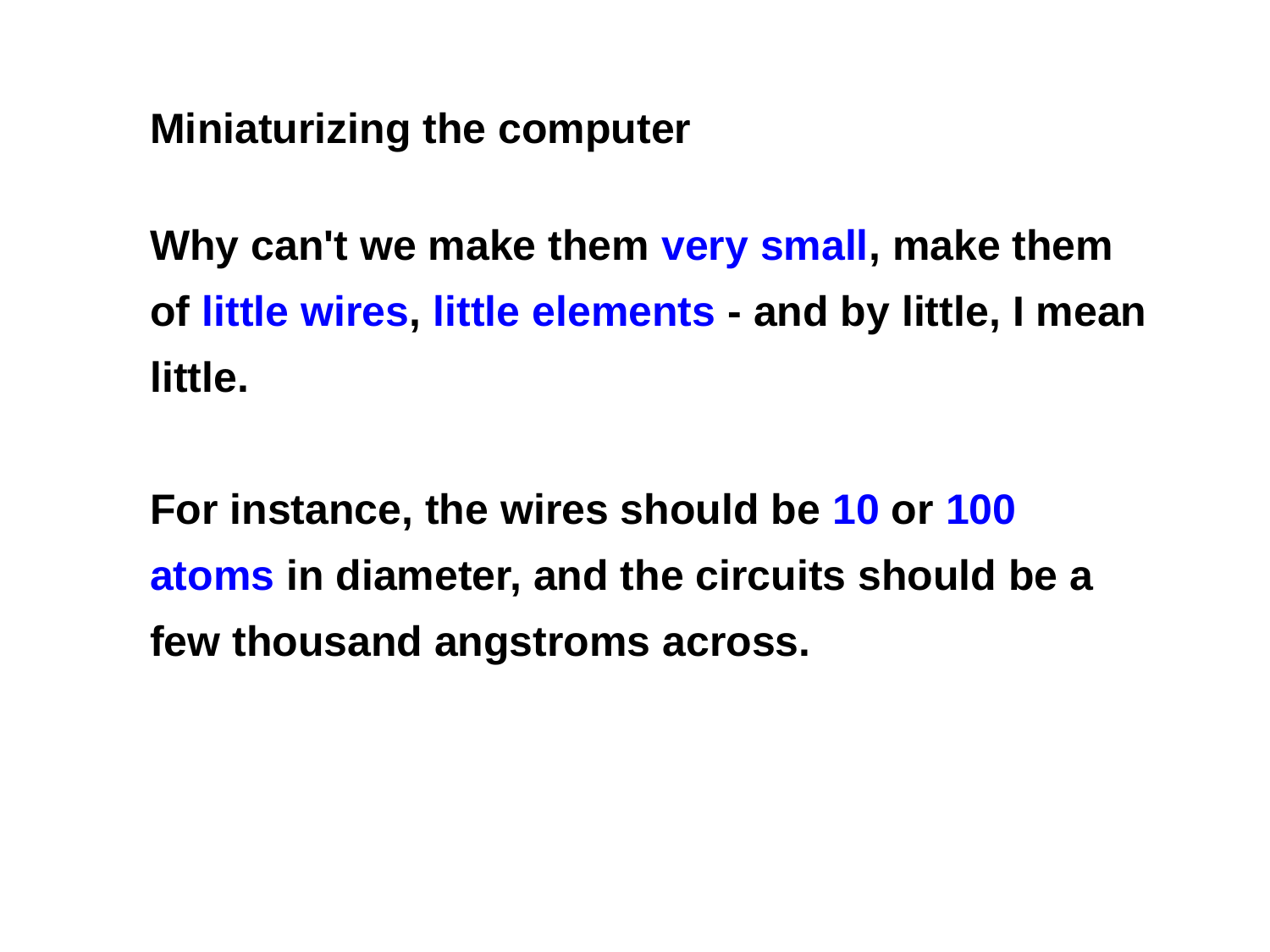

Miniaturizing the computer

Why can't we make them very small, make them of little wires, little elements - and by little, I mean little.

For instance, the wires should be 10 or 100 atoms in diameter, and the circuits should be a few thousand angstroms across.